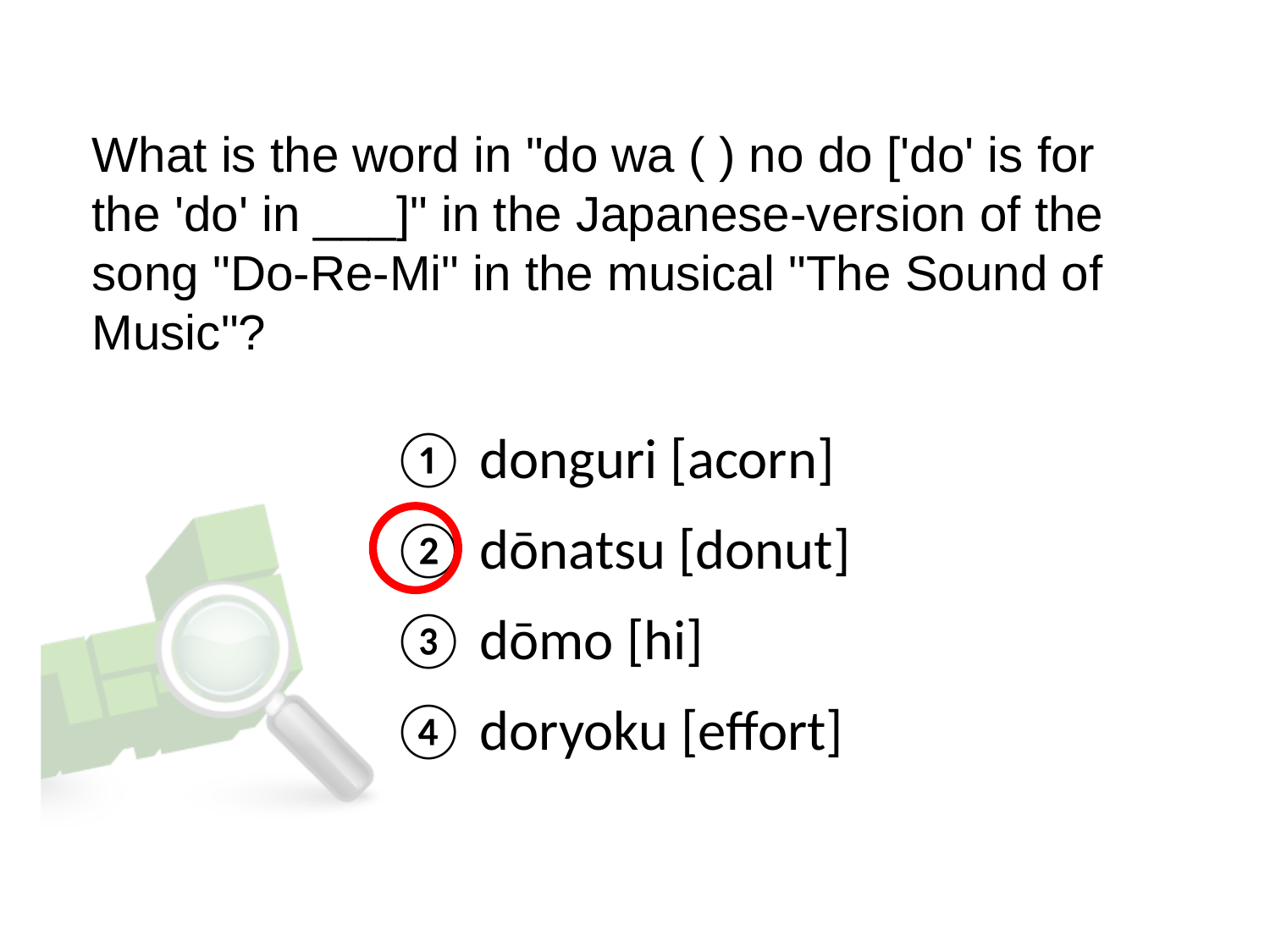

# What is the word in "do wa ( ) no do ['do' is for the 'do' in ___]" in the Japanese-version of the song "Do-Re-Mi" in the musical "The Sound of Music"?
① donguri [acorn]
② dōnatsu [donut]
③ dōmo [hi]
④ doryoku [effort]